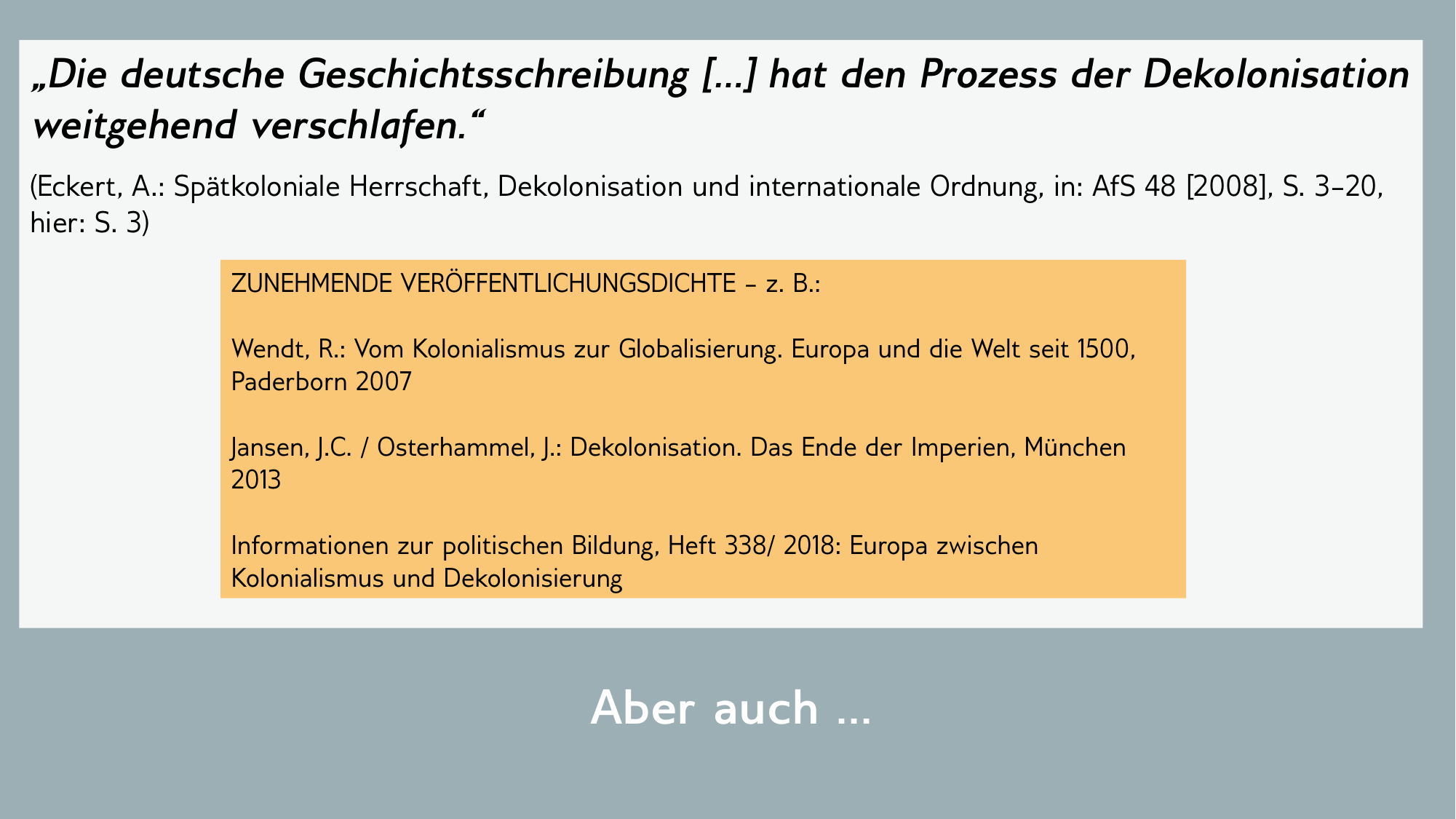

„Die deutsche Geschichtsschreibung […] hat den Prozess der Dekolonisation weitgehend verschlafen.“
(Eckert, A.: Spätkoloniale Herrschaft, Dekolonisation und internationale Ordnung, in: AfS 48 [2008], S. 3–20, hier: S. 3)

ZUNEHMENDE VERÖFFENTLICHUNGSDICHTE – z. B.:

Wendt, R.: Vom Kolonialismus zur Globalisierung. Europa und die Welt seit 1500, Paderborn 2007

Jansen, J.C. / Osterhammel, J.: Dekolonisation. Das Ende der Imperien, München 2013

Informationen zur politischen Bildung, Heft 338/ 2018: Europa zwischen Kolonialismus und Dekolonisierung

Aber auch …